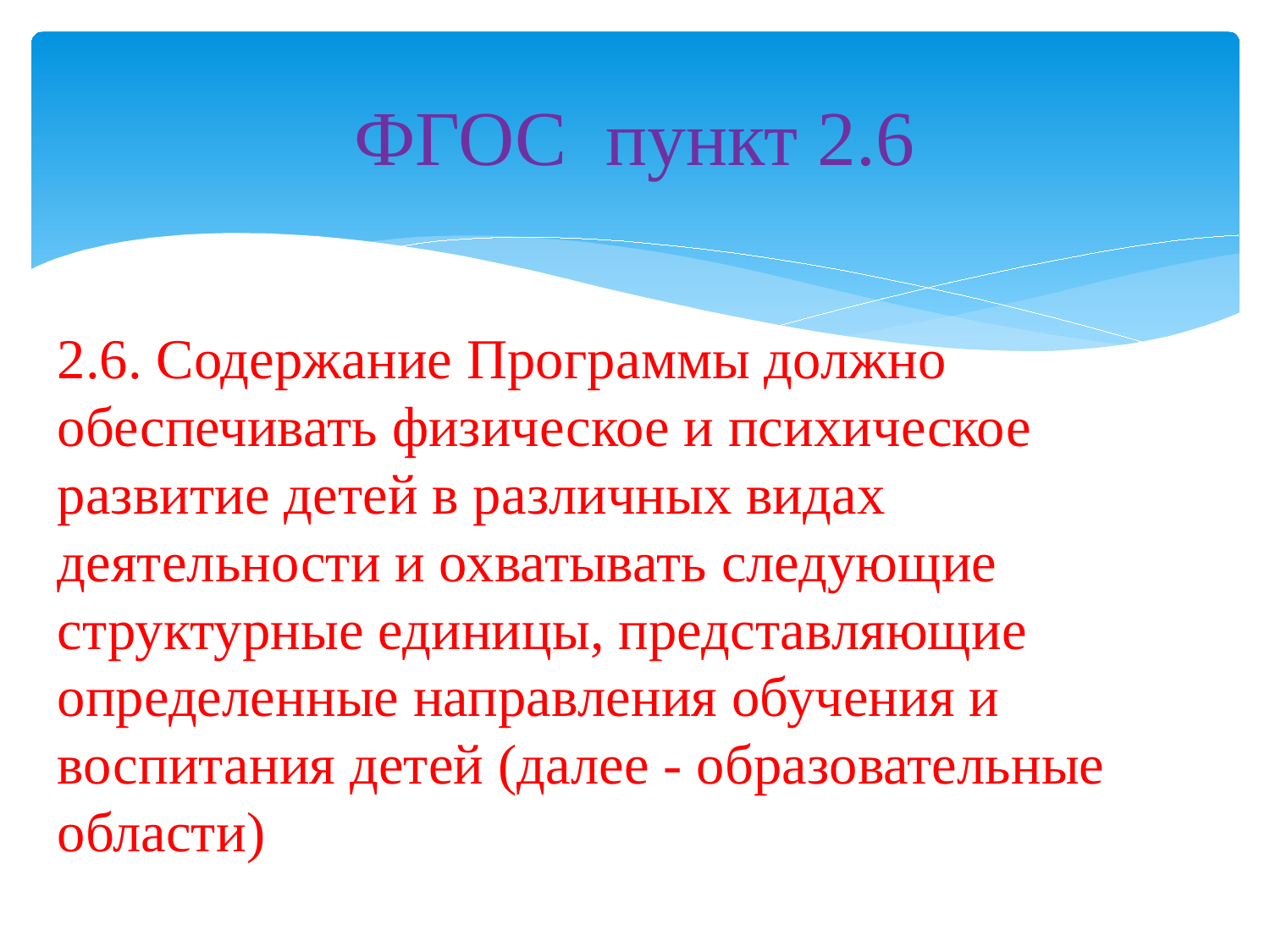

# ФГОС  пункт 2.6
2.6. Содержание Программы должно обеспечивать физическое и психическое развитие детей в различных видах деятельности и охватывать следующие структурные единицы, представляющие определенные направления обучения и воспитания детей (далее - образовательные области)